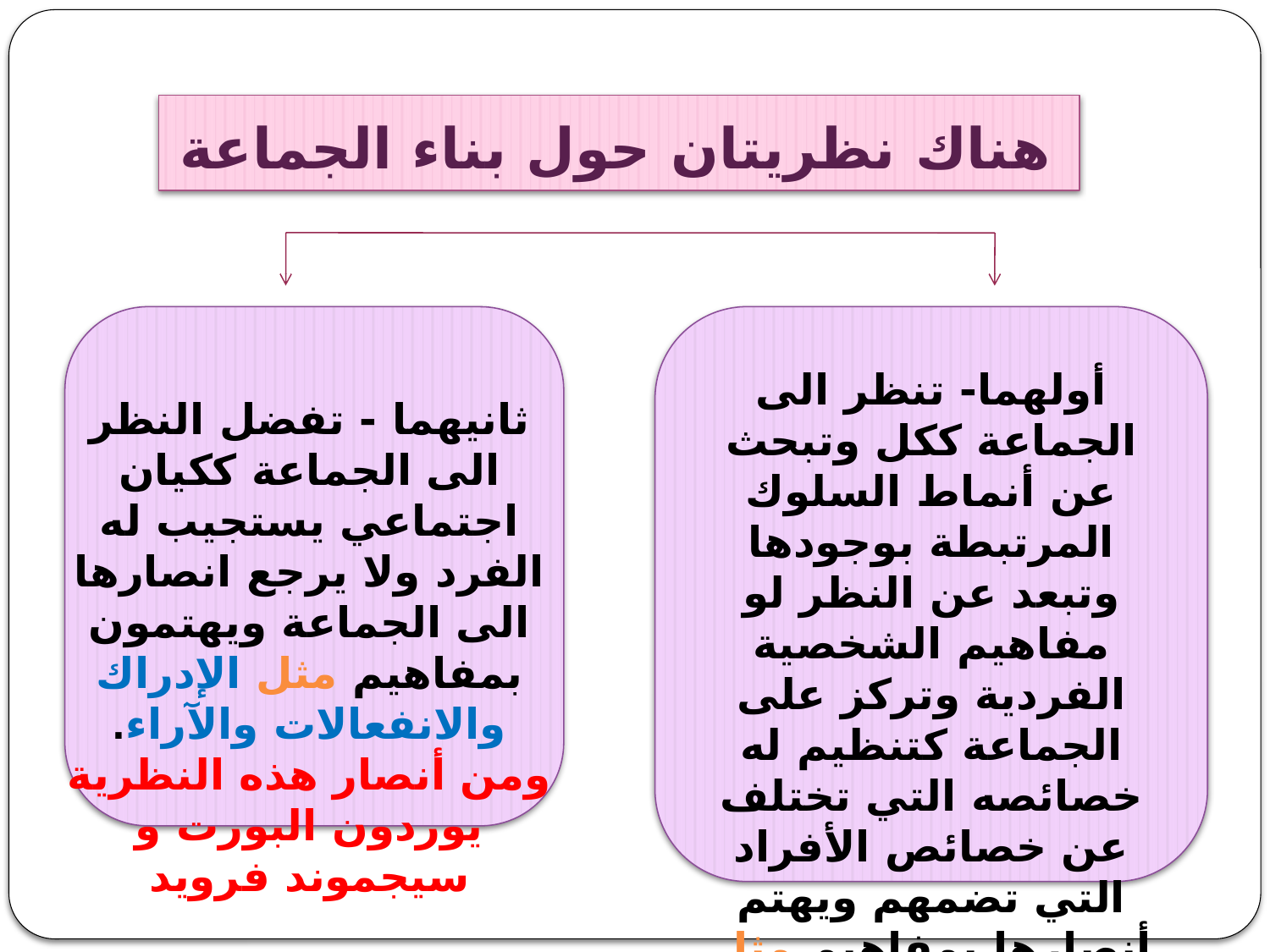

هناك نظريتان حول بناء الجماعة

أولهما- تنظر الى الجماعة ككل وتبحث عن أنماط السلوك المرتبطة بوجودها وتبعد عن النظر لو مفاهيم الشخصية الفردية وتركز على الجماعة كتنظيم له خصائصه التي تختلف عن خصائص الأفراد التي تضمهم ويهتم أنصارها بمفاهيم مثل الأدوار الاجتماعية والتفاعل الاجتماعي ومن أنصار هذه النظرية
ويليام مكدوجال وكيرت ليفين
ثانيهما - تفضل النظر الى الجماعة ككيان اجتماعي يستجيب له الفرد ولا يرجع انصارها الى الجماعة ويهتمون بمفاهيم مثل الإدراك والانفعالات والآراء. ومن أنصار هذه النظرية يوردون البورت و سيجموند فرويد